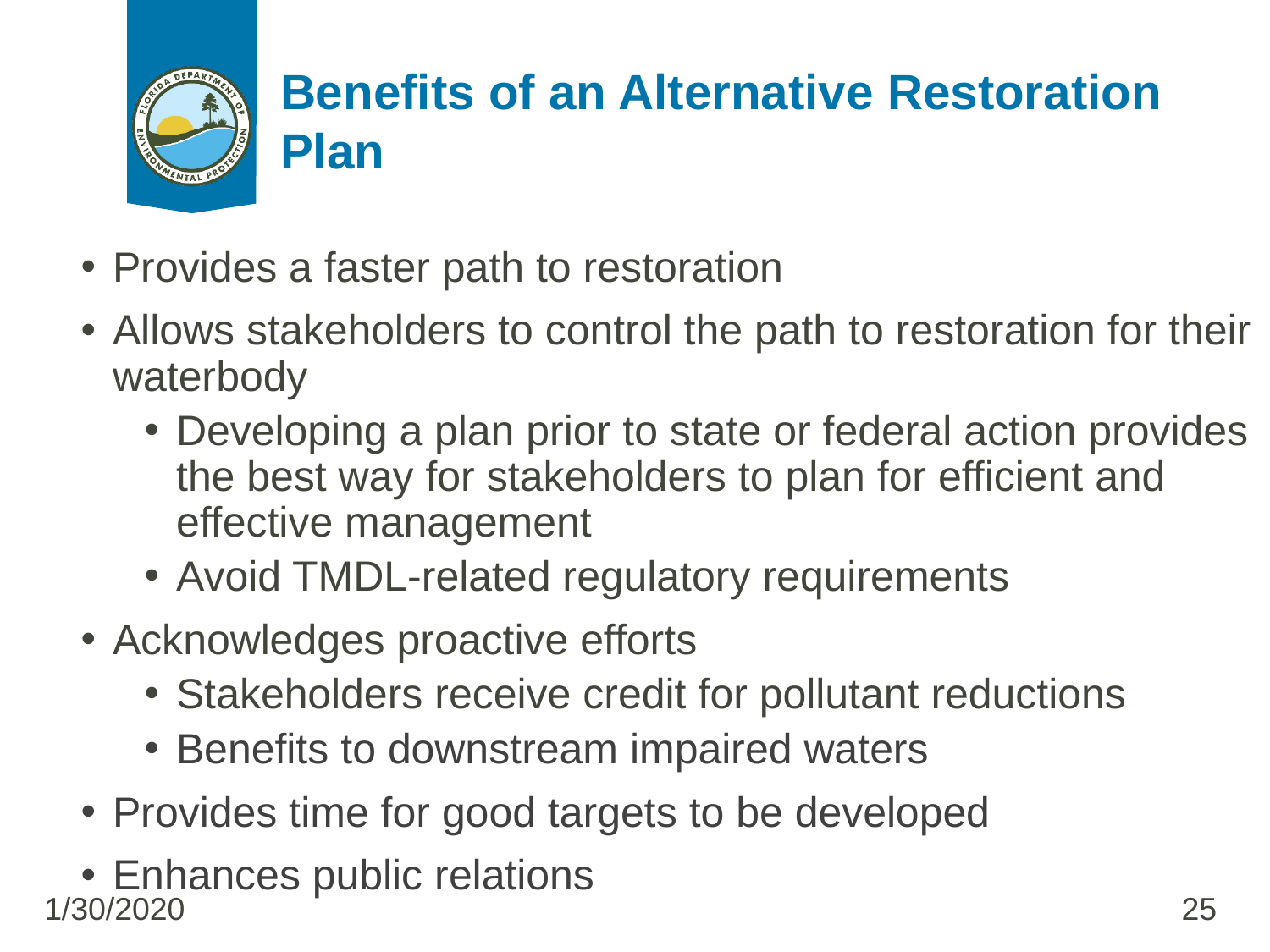

# Benefits of an Alternative Restoration Plan
Provides a faster path to restoration
Allows stakeholders to control the path to restoration for their waterbody
Developing a plan prior to state or federal action provides the best way for stakeholders to plan for efficient and effective management
Avoid TMDL-related regulatory requirements
Acknowledges proactive efforts
Stakeholders receive credit for pollutant reductions
Benefits to downstream impaired waters
Provides time for good targets to be developed
Enhances public relations

1/30/2020